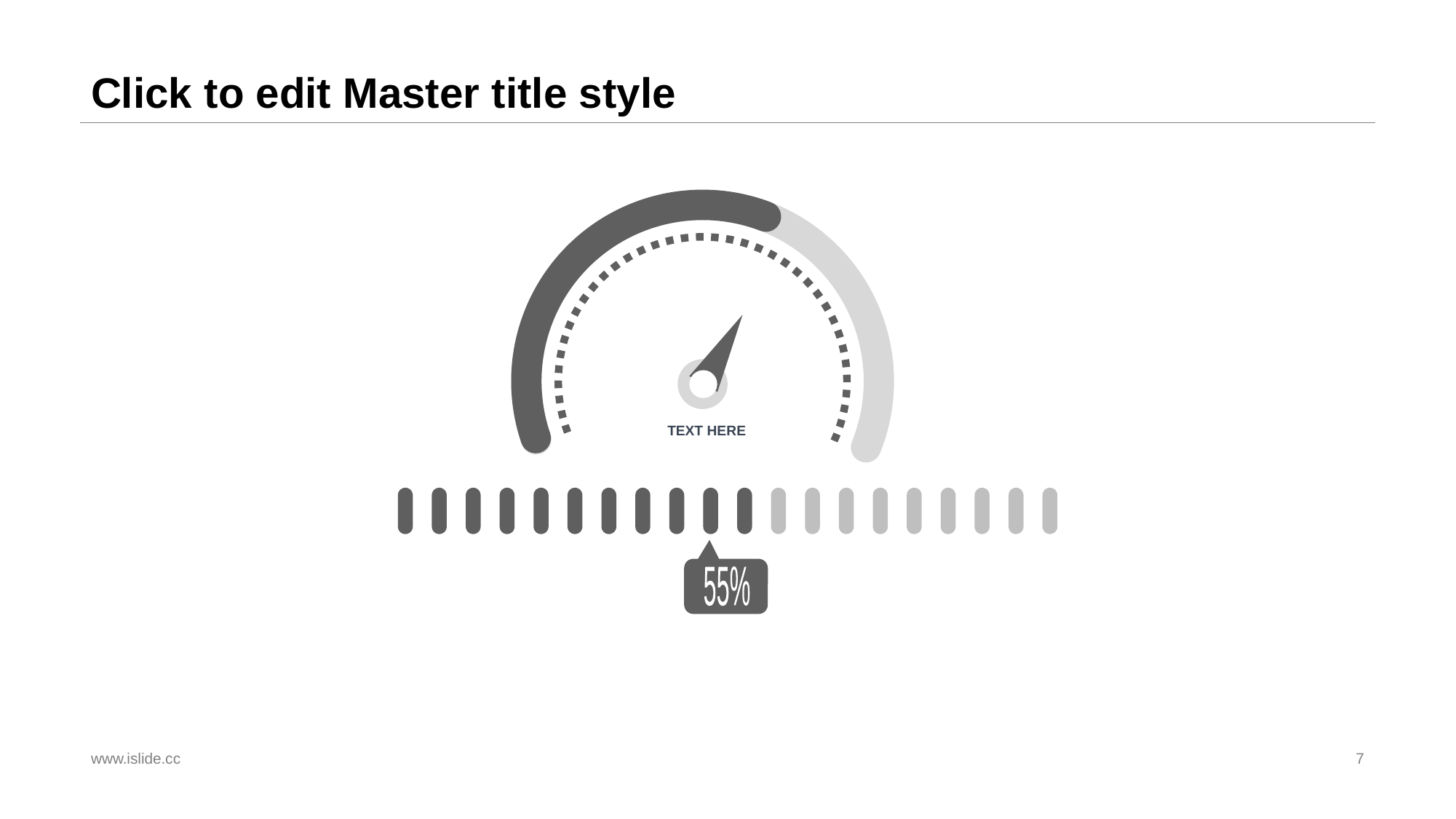

# Click to edit Master title style

TEXT HERE

55%
www.islide.cc
7